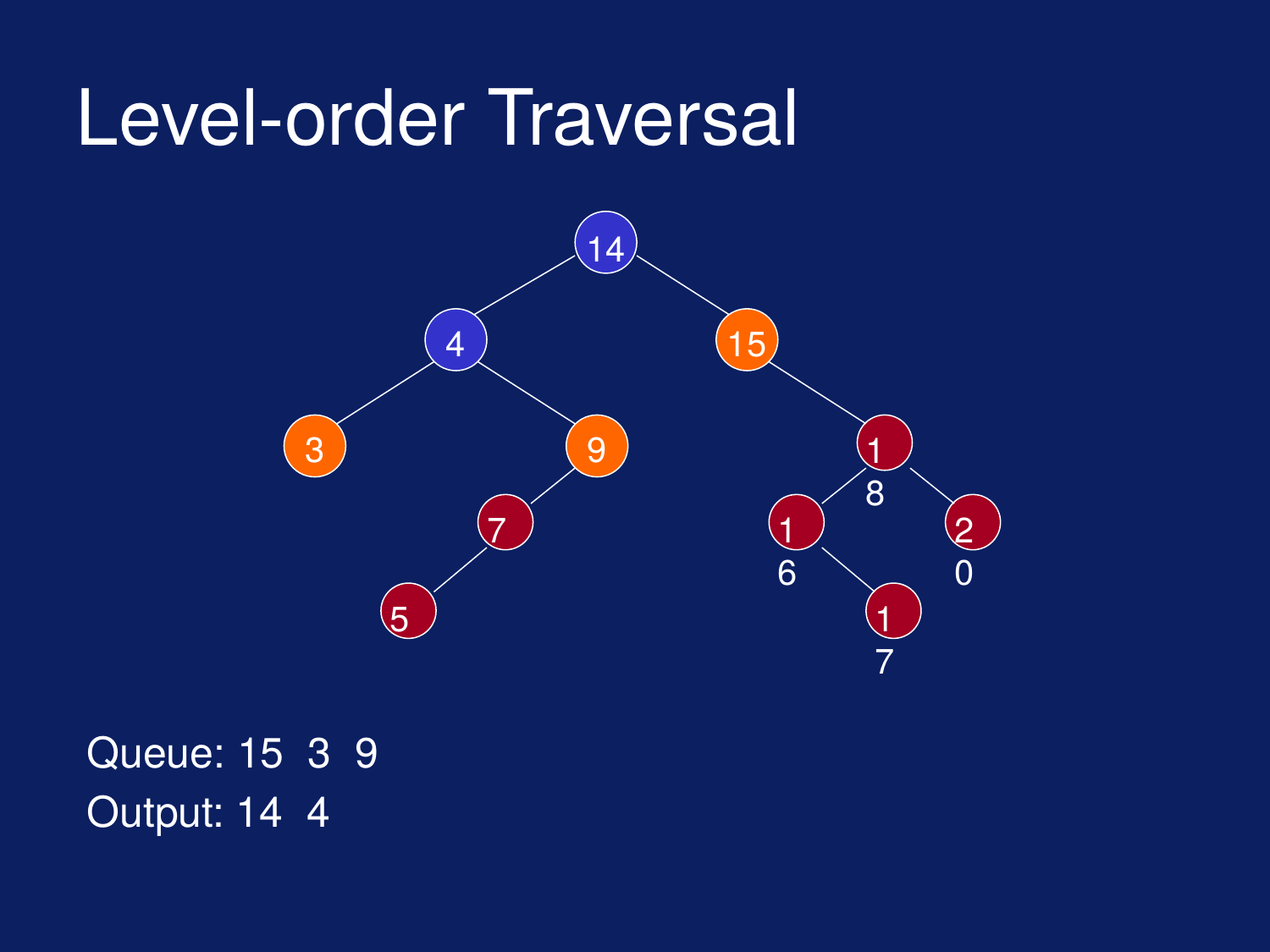

# Level-order Traversal

14

4
15

18
3
9

7

16

20

5

17
Queue: 15  3  9
Output: 14  4